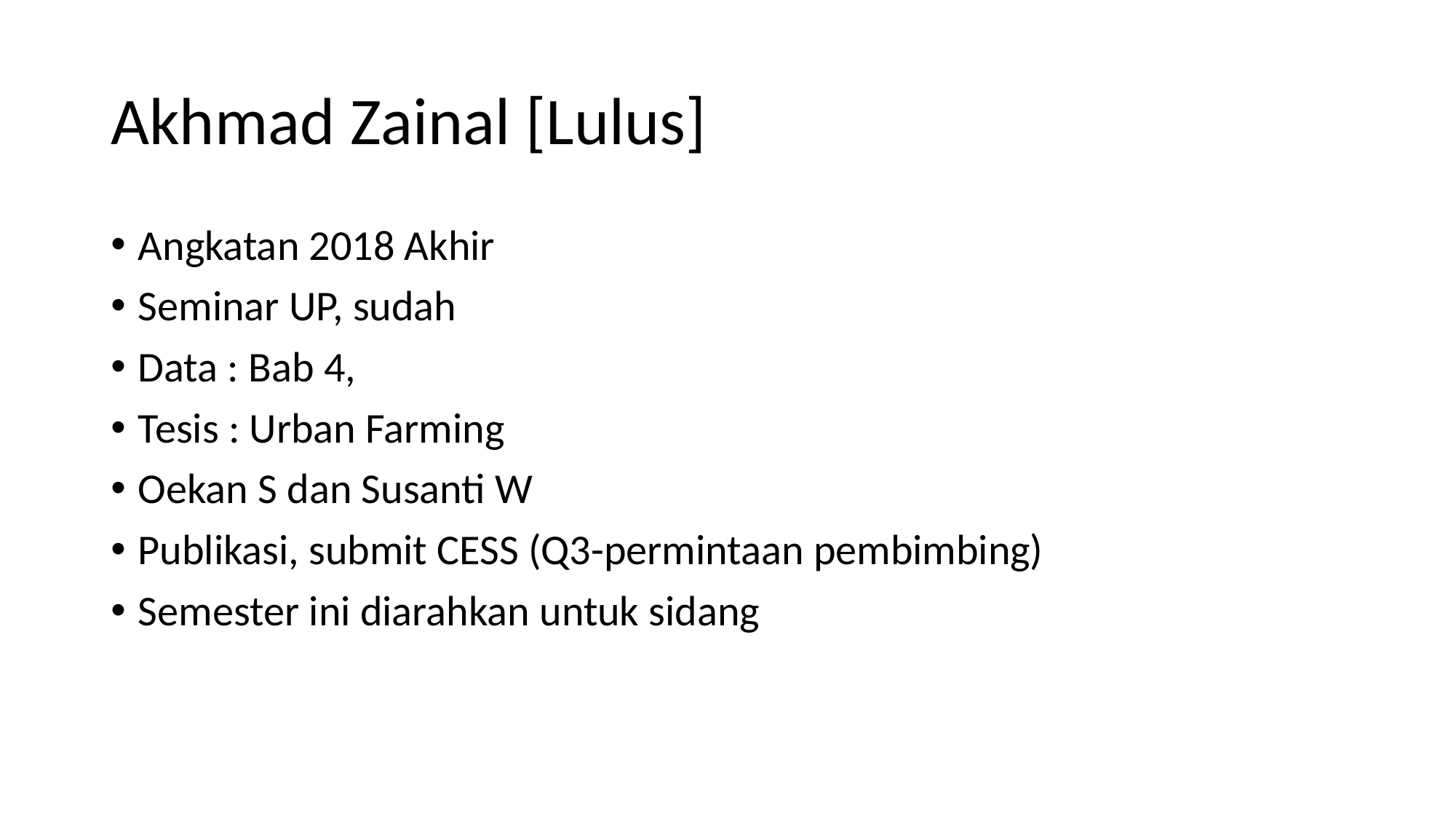

# Akhmad Zainal [Lulus]
Angkatan 2018 Akhir
Seminar UP, sudah
Data : Bab 4,
Tesis : Urban Farming
Oekan S dan Susanti W
Publikasi, submit CESS (Q3-permintaan pembimbing)
Semester ini diarahkan untuk sidang